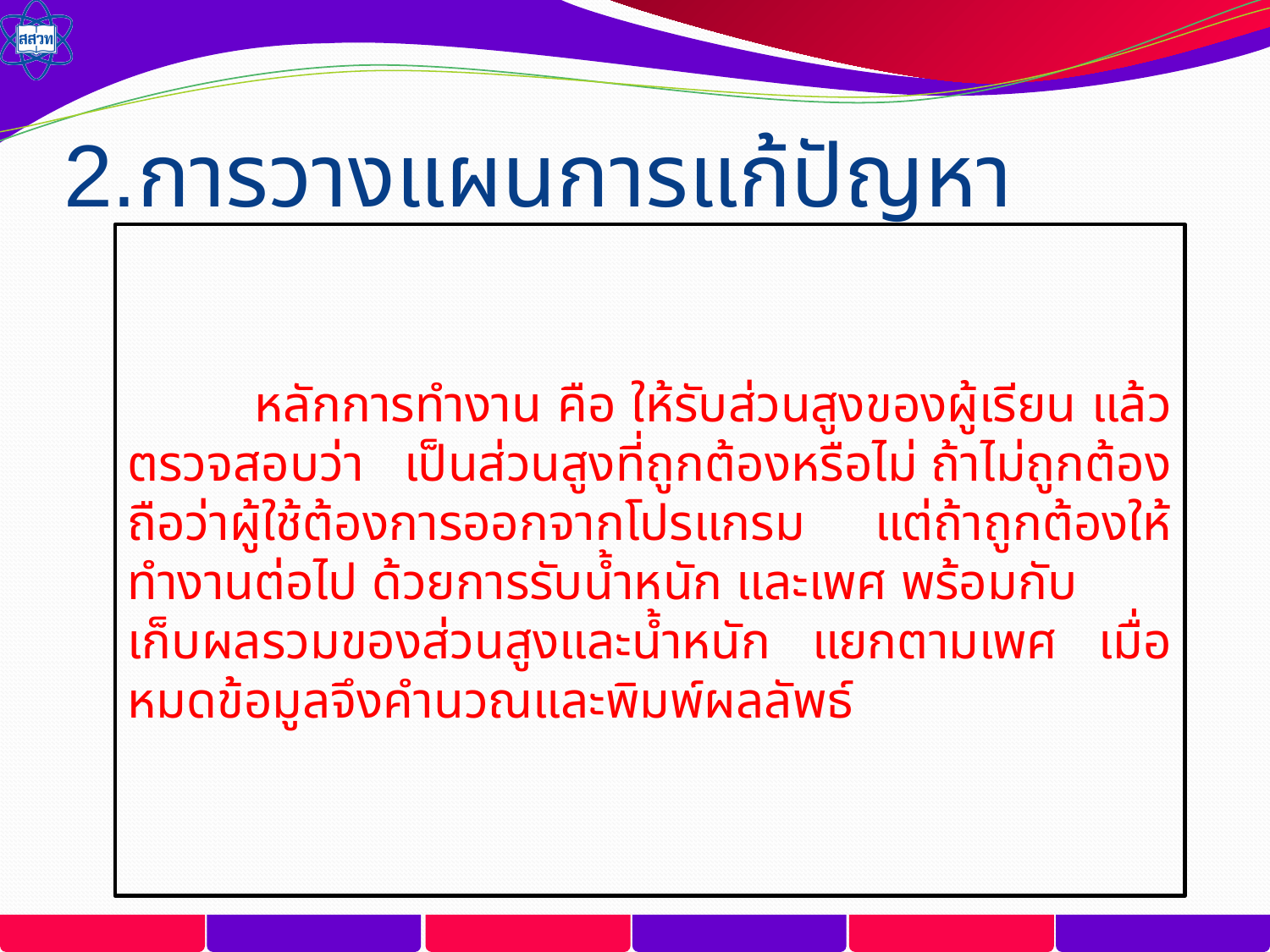

# 2.การวางแผนการแก้ปัญหา

	หลักการทำงาน คือ ให้รับส่วนสูงของผู้เรียน แล้วตรวจสอบว่า   เป็นส่วนสูงที่ถูกต้องหรือไม่ ถ้าไม่ถูกต้องถือว่าผู้ใช้ต้องการออกจากโปรแกรม แต่ถ้าถูกต้องให้ทำงานต่อไป ด้วยการรับน้ำหนัก และเพศ พร้อมกับ        เก็บผลรวมของส่วนสูงและน้ำหนัก แยกตามเพศ เมื่อหมดข้อมูลจึงคำนวณและพิมพ์ผลลัพธ์